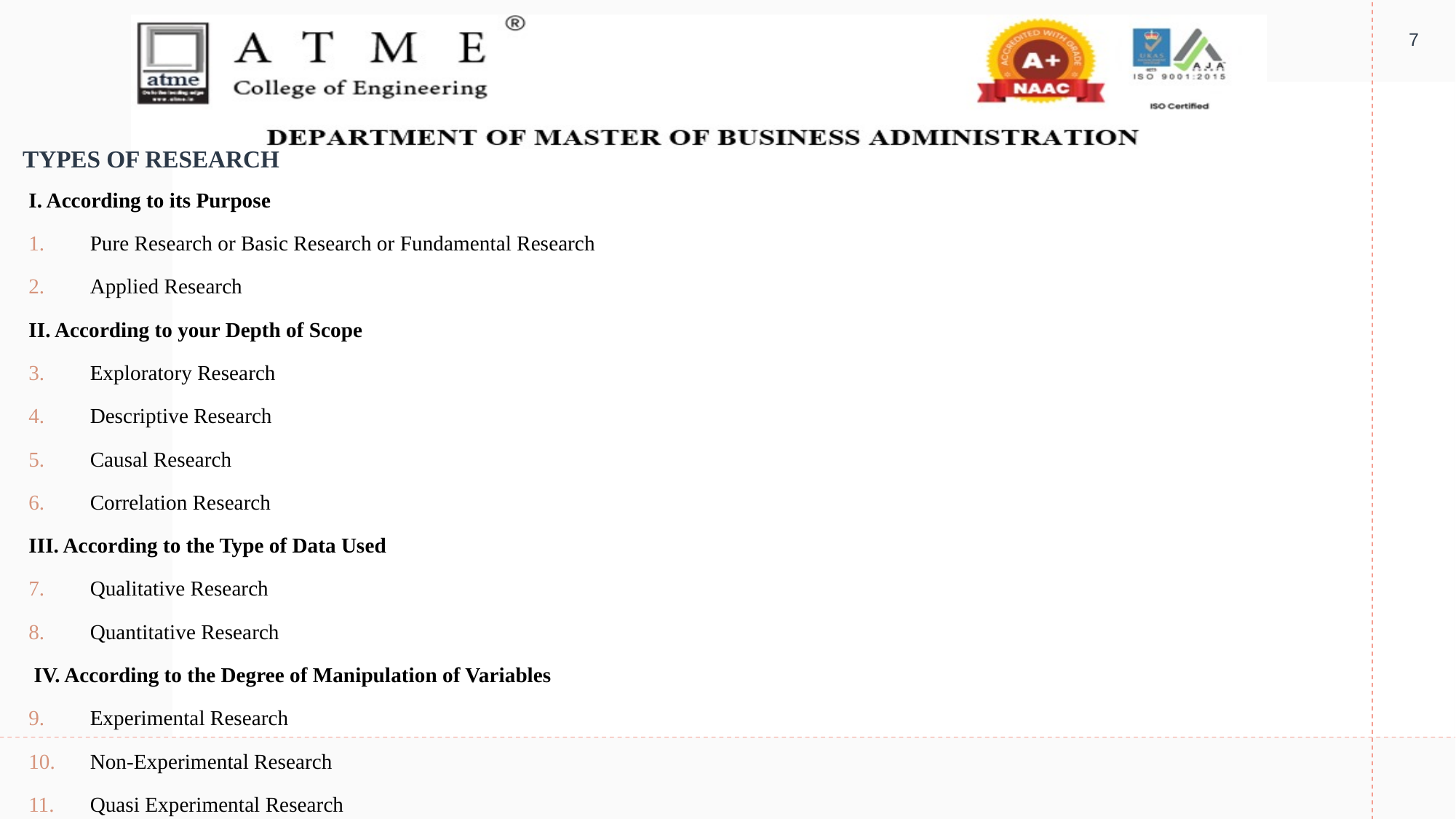

7
# TYPES OF RESEARCH
I. According to its Purpose
Pure Research or Basic Research or Fundamental Research
Applied Research
II. According to your Depth of Scope
Exploratory Research
Descriptive Research
Causal Research
Correlation Research
III. According to the Type of Data Used
Qualitative Research
Quantitative Research
 IV. According to the Degree of Manipulation of Variables
Experimental Research
Non-Experimental Research
Quasi Experimental Research